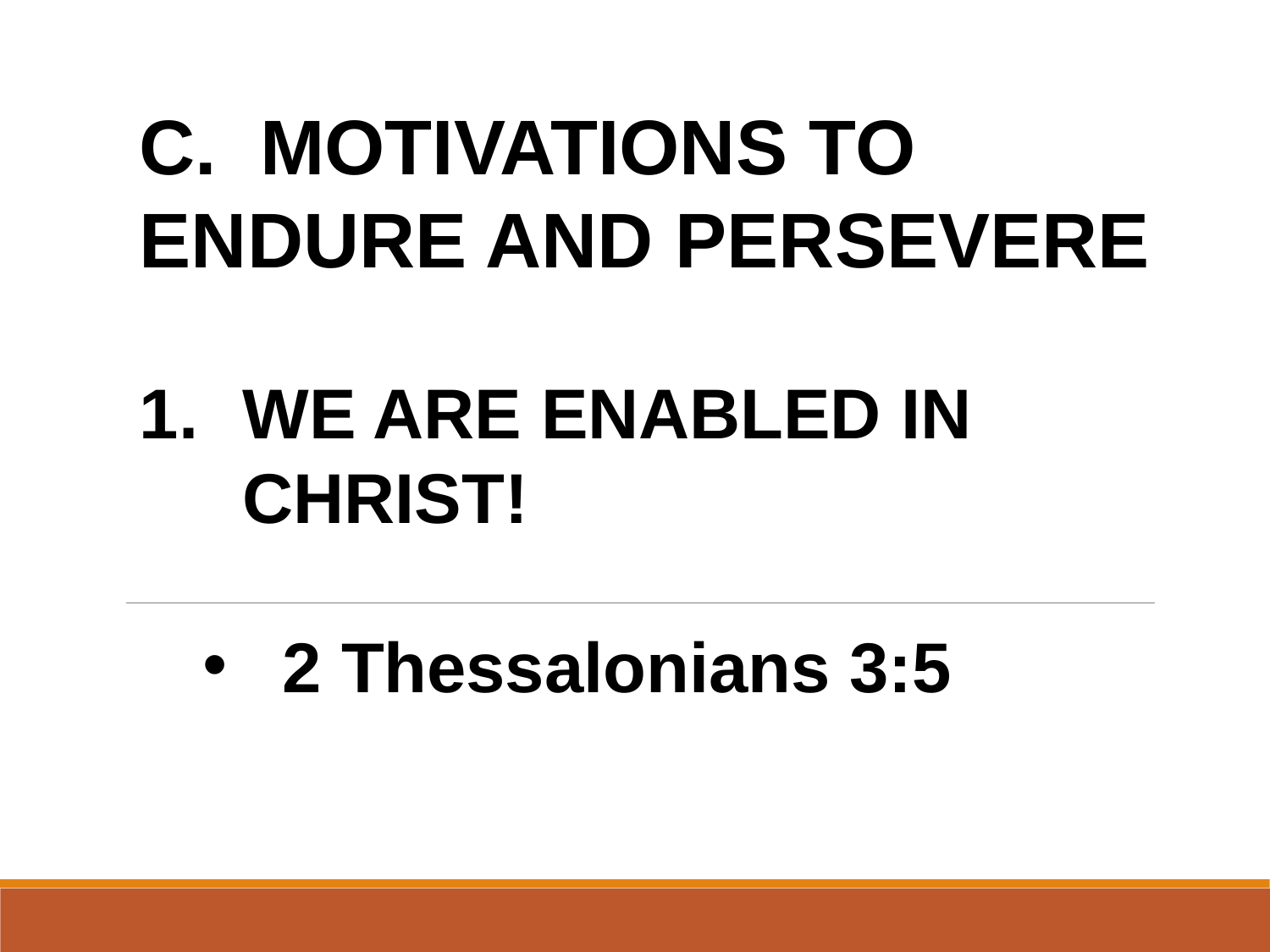

C.  MOTIVATIONS TO ENDURE AND PERSEVERE
WE ARE ENABLED IN CHRIST!

2 Thessalonians 3:5